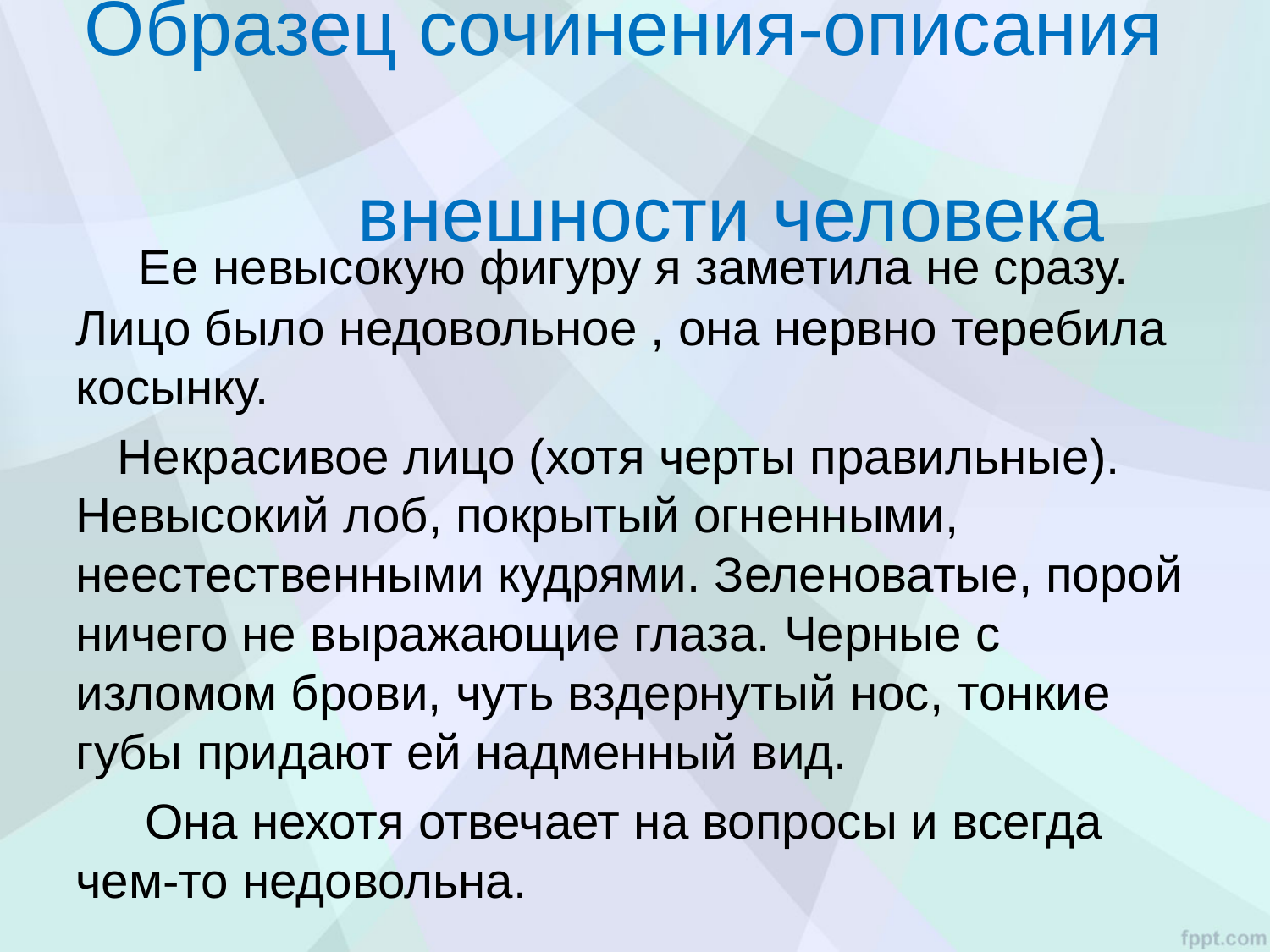

# Образец сочинения-описания внешности человека
    Ее невысокую фигуру я заметила не сразу. Лицо было недовольное , она нервно теребила косынку.
   Некрасивое лицо (хотя черты правильные). Невысокий лоб, покрытый огненными, неестественными кудрями. Зеленоватые, порой ничего не выражающие глаза. Черные с изломом брови, чуть вздернутый нос, тонкие губы придают ей надменный вид.
     Она нехотя отвечает на вопросы и всегда чем-то недовольна.